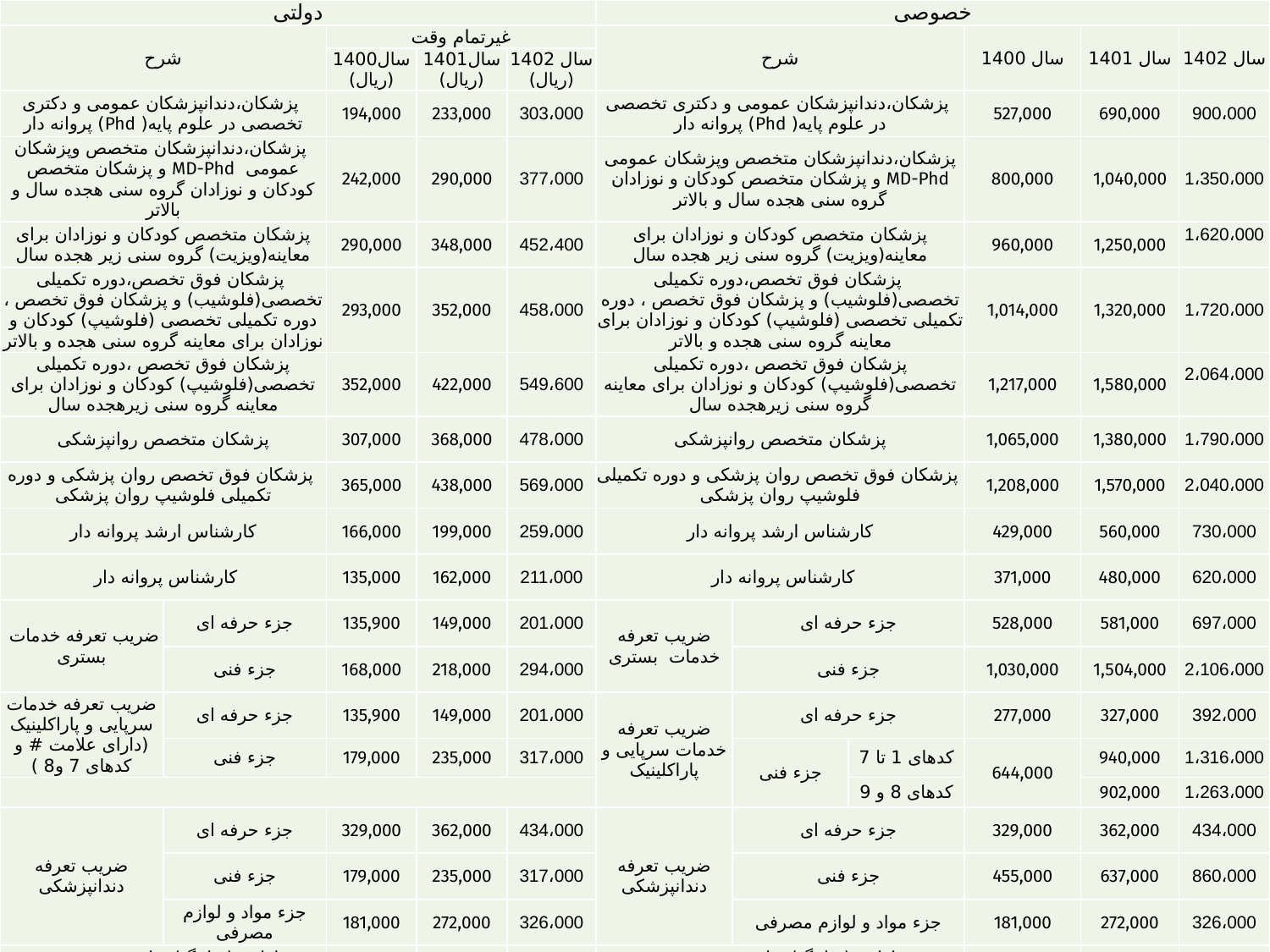

| دولتی |  |  |  |  | خصوصی |  |  |  |  |  |
| --- | --- | --- | --- | --- | --- | --- | --- | --- | --- | --- |
| شرح |  | غیرتمام وقت |  |  | شرح |  |  | سال 1400 | سال 1401 | سال 1402 |
|  |  | سال1400 (ریال) | سال1401 (ریال) | سال 1402 (ریال) |  |  |  |  |  |  |
| پزشکان،دندانپزشکان عمومی و دکتری تخصصی در علوم پایه( Phd) پروانه دار |  | 194,000 | 233,000 | 303،000 | پزشکان،دندانپزشکان عمومی و دکتری تخصصی در علوم پایه( Phd) پروانه دار |  |  | 527,000 | 690,000 | 900،000 |
| پزشکان،دندانپزشکان متخصص وپزشکان عمومی MD-Phd و پزشکان متخصص کودکان و نوزادان گروه سنی هجده سال و بالاتر |  | 242,000 | 290,000 | 377،000 | پزشکان،دندانپزشکان متخصص وپزشکان عمومی MD-Phd و پزشکان متخصص کودکان و نوزادان گروه سنی هجده سال و بالاتر |  |  | 800,000 | 1,040,000 | 1،350،000 |
| پزشکان متخصص کودکان و نوزادان برای معاینه(ویزیت) گروه سنی زیر هجده سال |  | 290,000 | 348,000 | 452،400 | پزشکان متخصص کودکان و نوزادان برای معاینه(ویزیت) گروه سنی زیر هجده سال |  |  | 960,000 | 1,250,000 | 1،620،000 |
| پزشکان فوق تخصص،دوره تکمیلی تخصصی(فلوشیب) و پزشکان فوق تخصص ، دوره تکمیلی تخصصی (فلوشیپ) کودکان و نوزادان برای معاینه گروه سنی هجده و بالاتر |  | 293,000 | 352,000 | 458،000 | پزشکان فوق تخصص،دوره تکمیلی تخصصی(فلوشیب) و پزشکان فوق تخصص ، دوره تکمیلی تخصصی (فلوشیپ) کودکان و نوزادان برای معاینه گروه سنی هجده و بالاتر |  |  | 1,014,000 | 1,320,000 | 1،720،000 |
| پزشکان فوق تخصص ،دوره تکمیلی تخصصی(فلوشیپ) کودکان و نوزادان برای معاینه گروه سنی زیرهجده سال |  | 352,000 | 422,000 | 549،600 | پزشکان فوق تخصص ،دوره تکمیلی تخصصی(فلوشیپ) کودکان و نوزادان برای معاینه گروه سنی زیرهجده سال |  |  | 1,217,000 | 1,580,000 | 2،064،000 |
| پزشکان متخصص روانپزشکی |  | 307,000 | 368,000 | 478،000 | پزشکان متخصص روانپزشکی |  |  | 1,065,000 | 1,380,000 | 1،790،000 |
| پزشکان فوق تخصص روان پزشکی و دوره تکمیلی فلوشیپ روان پزشکی |  | 365,000 | 438,000 | 569،000 | پزشکان فوق تخصص روان پزشکی و دوره تکمیلی فلوشیپ روان پزشکی |  |  | 1,208,000 | 1,570,000 | 2،040،000 |
| کارشناس ارشد پروانه دار |  | 166,000 | 199,000 | 259،000 | کارشناس ارشد پروانه دار |  |  | 429,000 | 560,000 | 730،000 |
| کارشناس پروانه دار |  | 135,000 | 162,000 | 211،000 | کارشناس پروانه دار |  |  | 371,000 | 480,000 | 620،000 |
| ضریب تعرفه خدمات بستری | جزء حرفه ای | 135,900 | 149,000 | 201،000 | ضریب تعرفه خدمات بستری | جزء حرفه ای |  | 528,000 | 581,000 | 697،000 |
|  | جزء فنی | 168,000 | 218,000 | 294،000 |  | جزء فنی |  | 1,030,000 | 1,504,000 | 2،106،000 |
| ضریب تعرفه خدمات سرپایی و پاراکلینیک (دارای علامت # و کدهای 7 و8 ) | جزء حرفه ای | 135,900 | 149,000 | 201،000 | ضریب تعرفه خدمات سرپایی و پاراکلینیک | جزء حرفه ای |  | 277,000 | 327,000 | 392،000 |
|  | جزء فنی | 179,000 | 235,000 | 317،000 |  | جزء فنی | کدهای 1 تا 7 | 644,000 | 940,000 | 1،316،000 |
|  |  |  |  |  |  |  | کدهای 8 و 9 |  | 902,000 | 1،263،000 |
| ضریب تعرفه دندانپزشکی | جزء حرفه ای | 329,000 | 362,000 | 434،000 | ضریب تعرفه دندانپزشکی | جزء حرفه ای |  | 329,000 | 362,000 | 434،000 |
|  | جزء فنی | 179,000 | 235,000 | 317،000 |  | جزء فنی |  | 455,000 | 637,000 | 860،000 |
|  | جزء مواد و لوازم مصرفی | 181,000 | 272,000 | 326،000 |  | جزء مواد و لوازم مصرفی |  | 181,000 | 272,000 | 326،000 |
| هزینه اقامت(هتلینگ) برای سه تختی و بیشتر (درجه یک) |  | 2,620,000 | 3,406,000 | 9،196،000 | هزینه اقامت(هتلینگ) برای سه تختی و بیشتر (درجه یک) |  |  | 12,076,000 | 16,906,000 | 42،626،000 |
| هزینه اقامت(هتلینگ) برای سه تختی و بیشتر (درجه دو) |  | 2,096,000 | 2,725,000 | 7،358،000 | هزینه اقامت(هتلینگ) برای سه تختی و بیشتر (درجه دو) |  |  | 9,660,000 | 13,524,000 | 34،086،000 |
درصد تغییرات تعرفه خدمات تشخیصی و درمانی مقایسه ای
سال 1400 نسبت به سال 1401